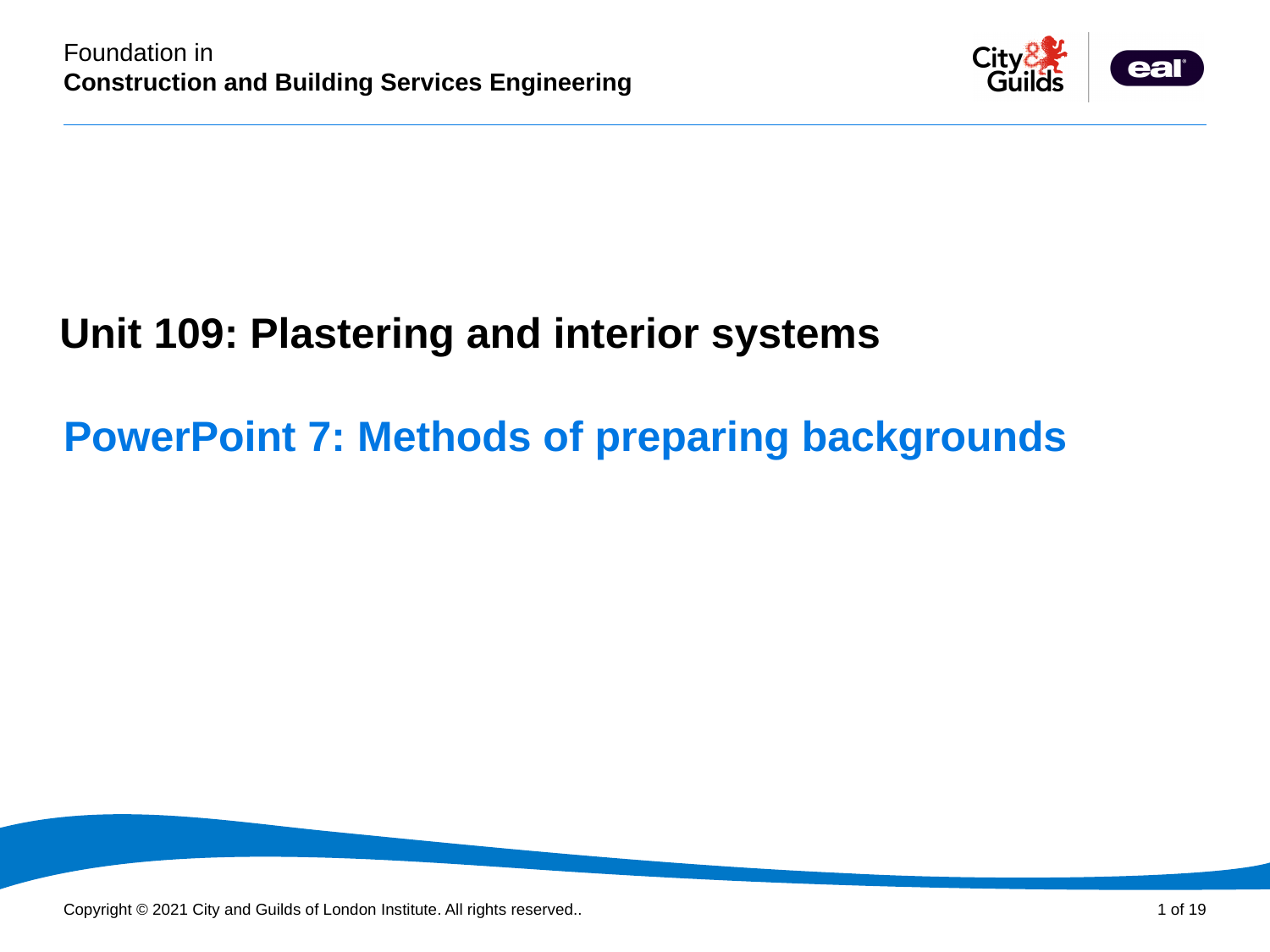

PowerPoint presentation
Unit 109: Plastering and interior systems
# PowerPoint 7: Methods of preparing backgrounds